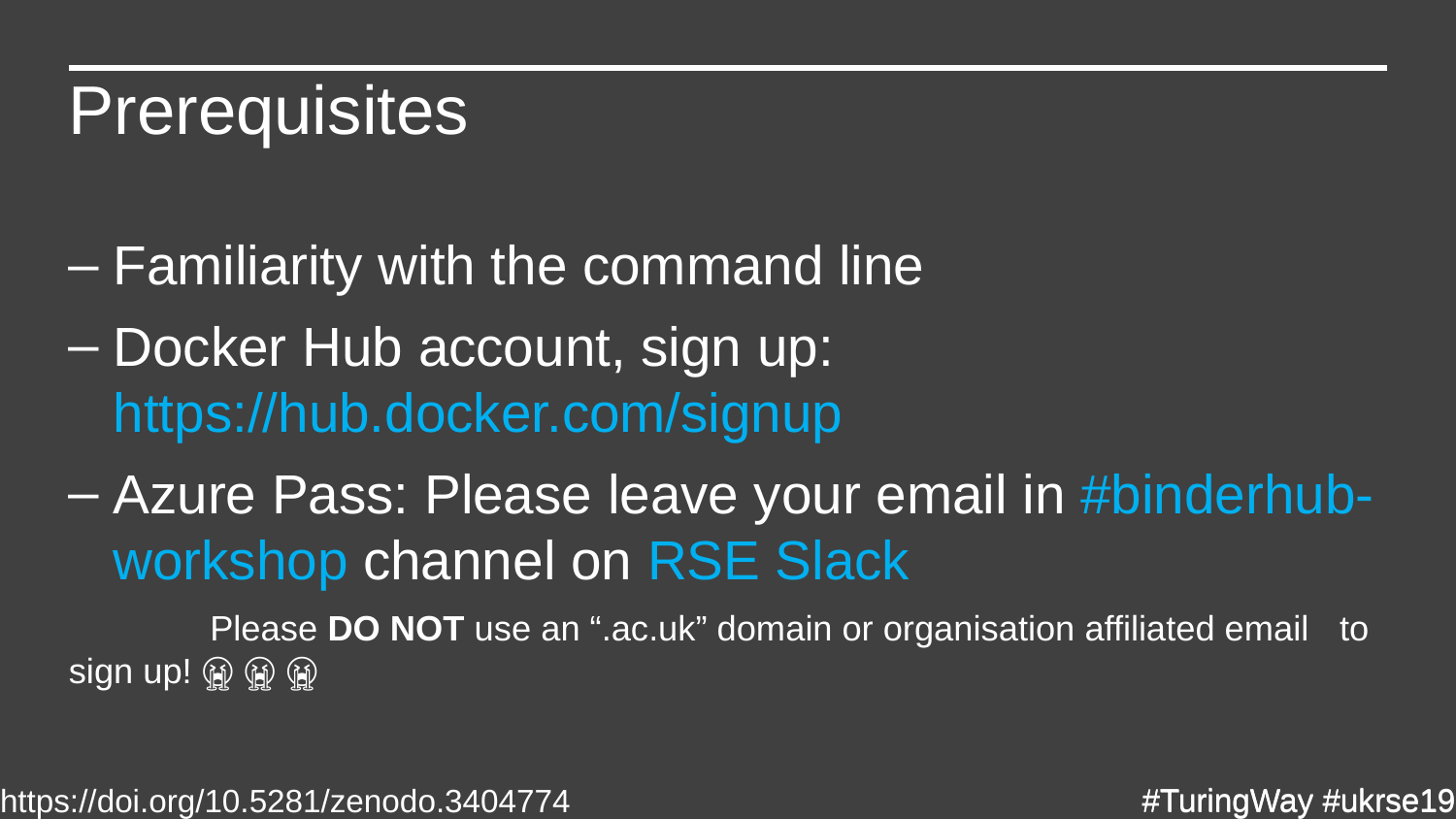

Prerequisites
Familiarity with the command line
Docker Hub account, sign up: https://hub.docker.com/signup
Azure Pass: Please leave your email in #binderhub-workshop channel on RSE Slack
	Please DO NOT use an “.ac.uk” domain or organisation affiliated email 	to sign up! 😭 😭 😭

#TuringWay #ukrse19
https://doi.org/10.5281/zenodo.3404774
#TuringWay #ukrse19